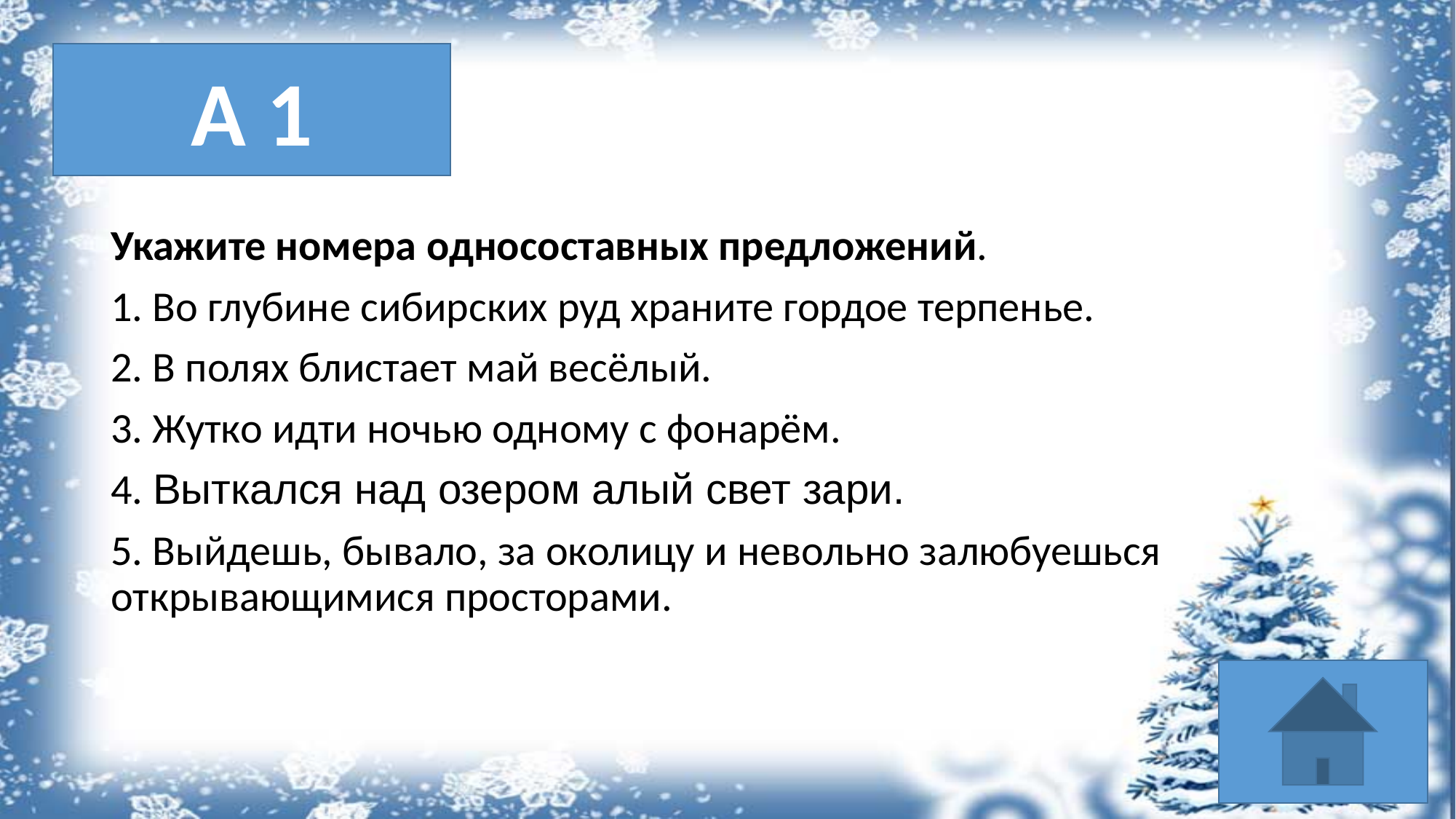

А 1
#
Укажите номера односоставных предложений.
1. Во глубине сибирских руд храните гордое терпенье.
2. В полях блистает май весёлый.
3. Жутко идти ночью одному с фонарём.
4. Выткался над озером алый свет зари.
5. Выйдешь, бывало, за околицу и невольно залюбуешься открывающимися просторами.